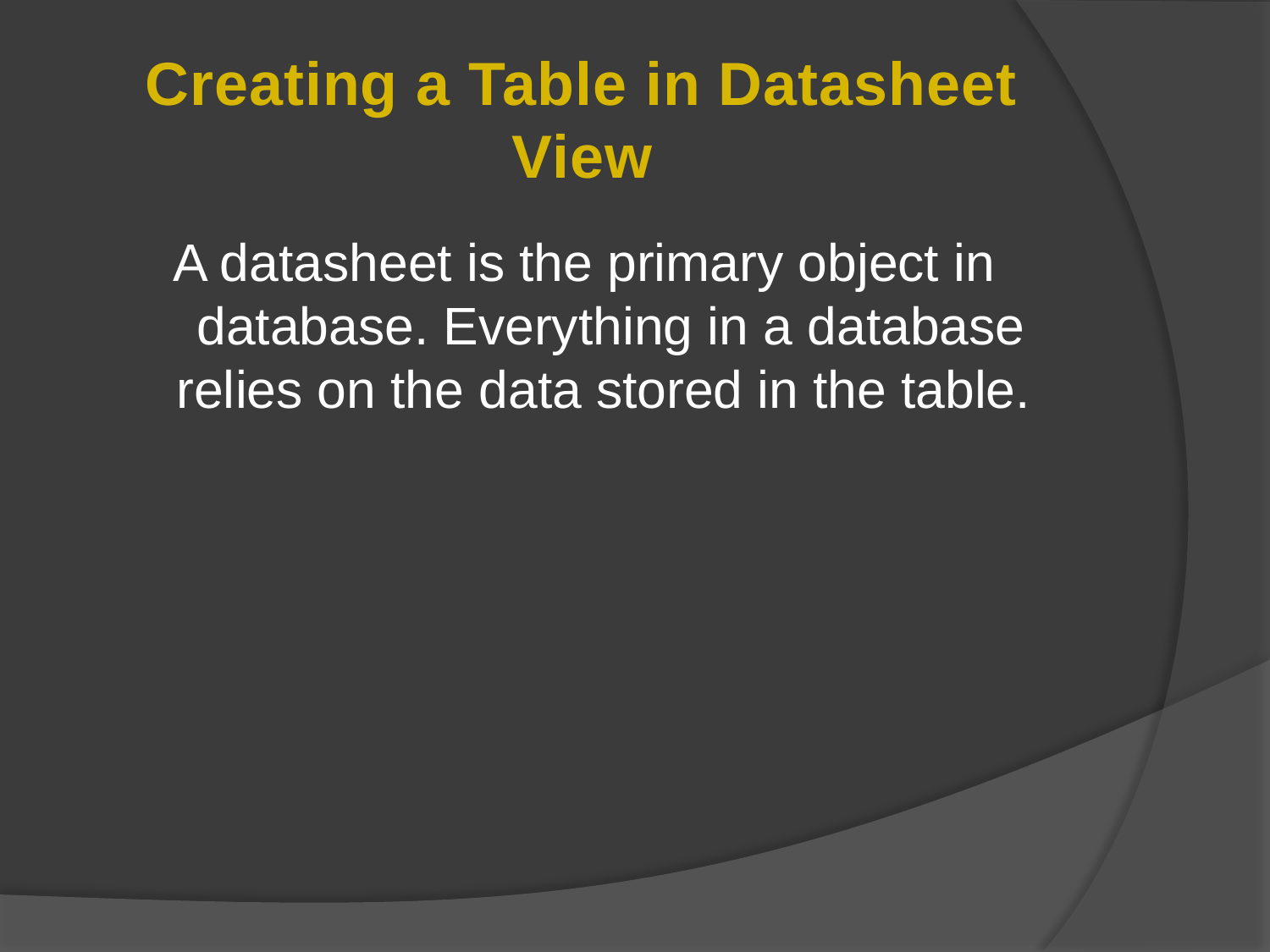

# Creating a Table in Datasheet View
A datasheet is the primary object in database. Everything in a database relies on the data stored in the table.